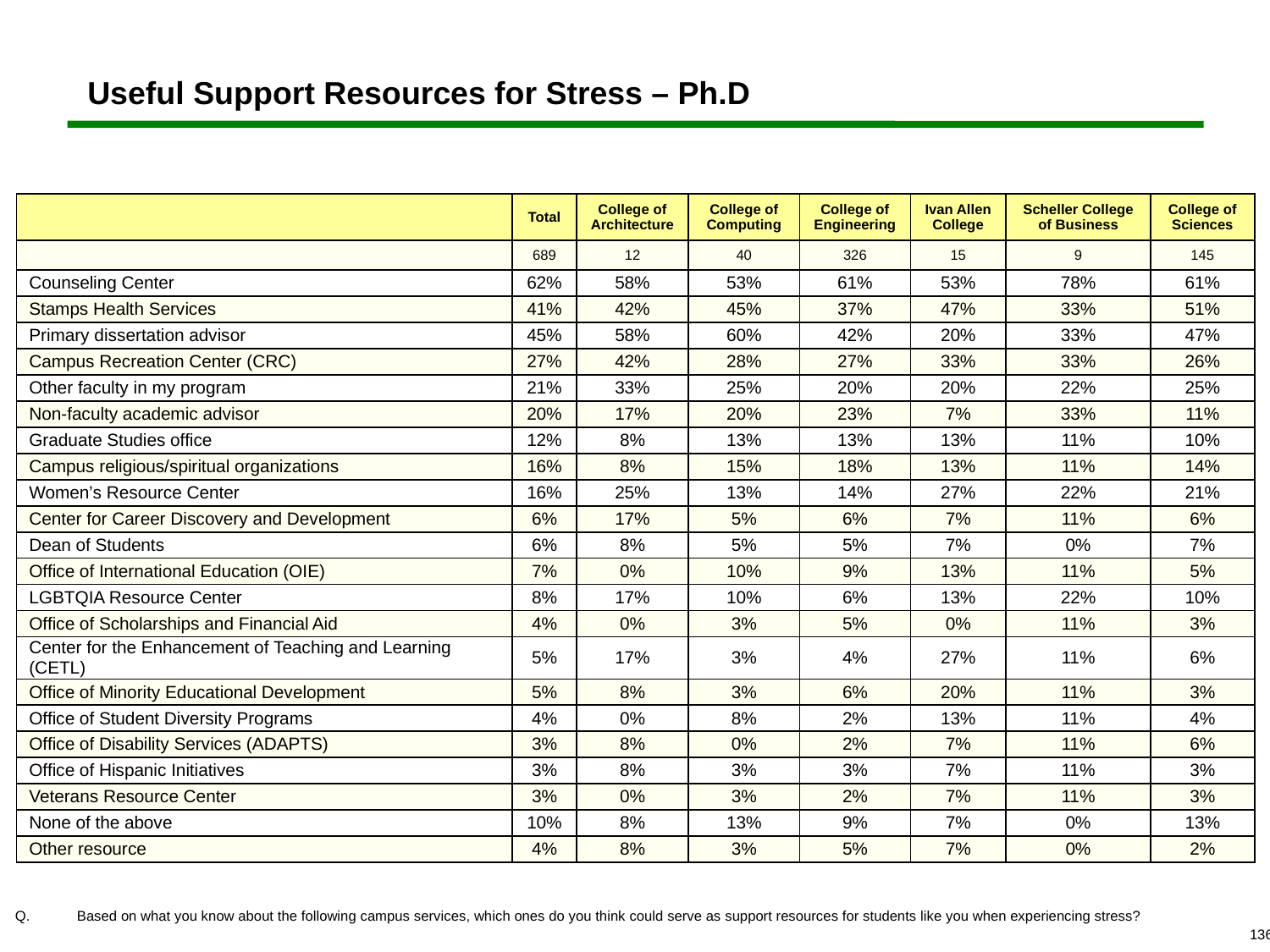

# Useful Support Resources for Stress – Ph.D
|  | Total | College of Architecture | College of Computing | College of Engineering | Ivan Allen College | Scheller College of Business | College of Sciences |
| --- | --- | --- | --- | --- | --- | --- | --- |
|  | 689 | 12 | 40 | 326 | 15 | 9 | 145 |
| Counseling Center | 62% | 58% | 53% | 61% | 53% | 78% | 61% |
| Stamps Health Services | 41% | 42% | 45% | 37% | 47% | 33% | 51% |
| Primary dissertation advisor | 45% | 58% | 60% | 42% | 20% | 33% | 47% |
| Campus Recreation Center (CRC) | 27% | 42% | 28% | 27% | 33% | 33% | 26% |
| Other faculty in my program | 21% | 33% | 25% | 20% | 20% | 22% | 25% |
| Non-faculty academic advisor | 20% | 17% | 20% | 23% | 7% | 33% | 11% |
| Graduate Studies office | 12% | 8% | 13% | 13% | 13% | 11% | 10% |
| Campus religious/spiritual organizations | 16% | 8% | 15% | 18% | 13% | 11% | 14% |
| Women’s Resource Center | 16% | 25% | 13% | 14% | 27% | 22% | 21% |
| Center for Career Discovery and Development | 6% | 17% | 5% | 6% | 7% | 11% | 6% |
| Dean of Students | 6% | 8% | 5% | 5% | 7% | 0% | 7% |
| Office of International Education (OIE) | 7% | 0% | 10% | 9% | 13% | 11% | 5% |
| LGBTQIA Resource Center | 8% | 17% | 10% | 6% | 13% | 22% | 10% |
| Office of Scholarships and Financial Aid | 4% | 0% | 3% | 5% | 0% | 11% | 3% |
| Center for the Enhancement of Teaching and Learning (CETL) | 5% | 17% | 3% | 4% | 27% | 11% | 6% |
| Office of Minority Educational Development | 5% | 8% | 3% | 6% | 20% | 11% | 3% |
| Office of Student Diversity Programs | 4% | 0% | 8% | 2% | 13% | 11% | 4% |
| Office of Disability Services (ADAPTS) | 3% | 8% | 0% | 2% | 7% | 11% | 6% |
| Office of Hispanic Initiatives | 3% | 8% | 3% | 3% | 7% | 11% | 3% |
| Veterans Resource Center | 3% | 0% | 3% | 2% | 7% | 11% | 3% |
| None of the above | 10% | 8% | 13% | 9% | 7% | 0% | 13% |
| Other resource | 4% | 8% | 3% | 5% | 7% | 0% | 2% |
 	Based on what you know about the following campus services, which ones do you think could serve as support resources for students like you when experiencing stress?